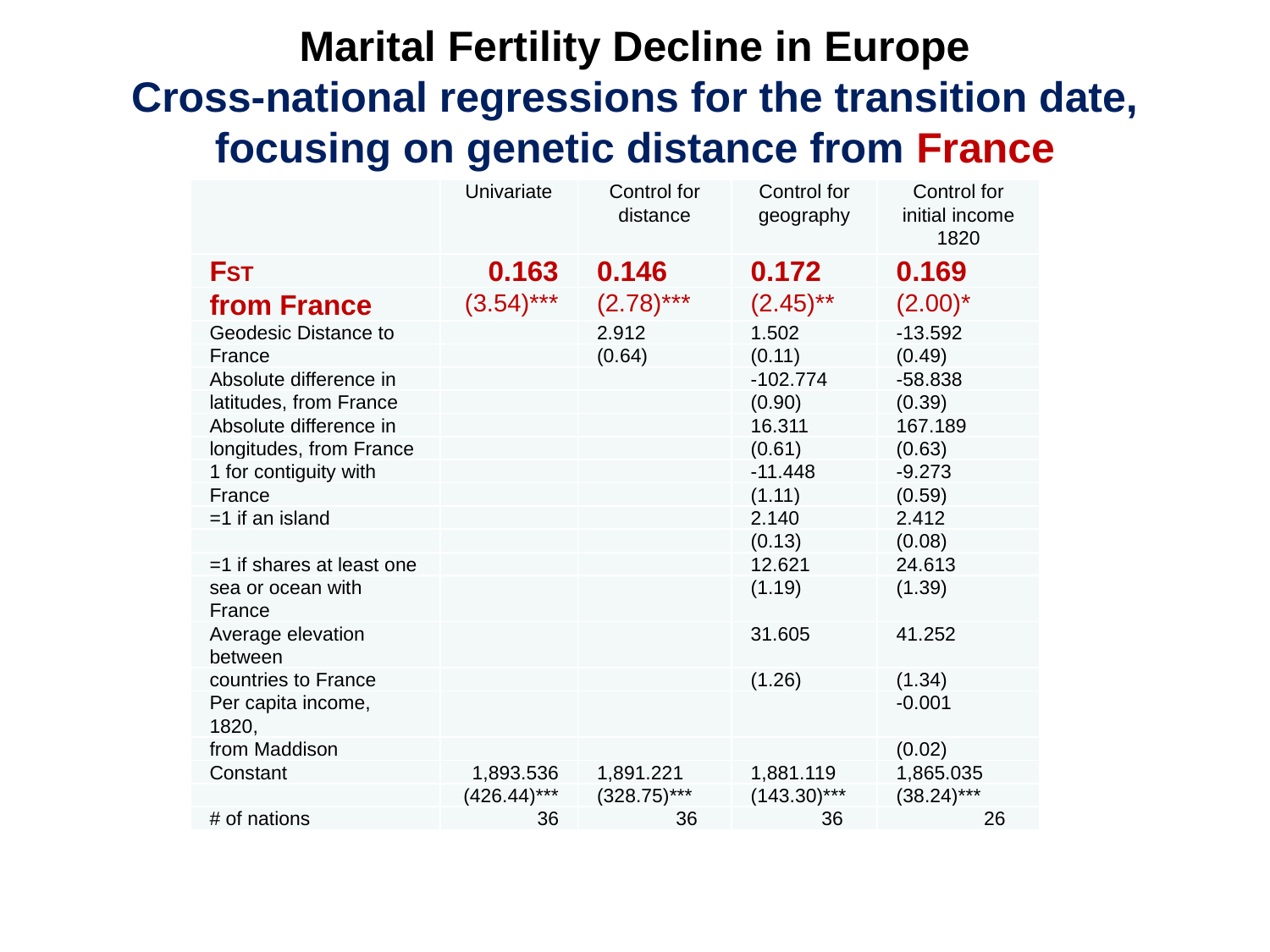

# Marital Fertility Decline in Europe Cross-national regressions for the transition date, focusing on genetic distance from France
|  | Univariate | Control for distance | Control for geography | Control for initial income 1820 |
| --- | --- | --- | --- | --- |
| FST | 0.163 | 0.146 | 0.172 | 0.169 |
| from France | (3.54)\*\*\* | (2.78)\*\*\* | (2.45)\*\* | (2.00)\* |
| Geodesic Distance to |  | 2.912 | 1.502 | -13.592 |
| France |  | (0.64) | (0.11) | (0.49) |
| Absolute difference in |  |  | -102.774 | -58.838 |
| latitudes, from France |  |  | (0.90) | (0.39) |
| Absolute difference in |  |  | 16.311 | 167.189 |
| longitudes, from France |  |  | (0.61) | (0.63) |
| 1 for contiguity with |  |  | -11.448 | -9.273 |
| France |  |  | (1.11) | (0.59) |
| =1 if an island |  |  | 2.140 | 2.412 |
|  |  |  | (0.13) | (0.08) |
| =1 if shares at least one |  |  | 12.621 | 24.613 |
| sea or ocean with France |  |  | (1.19) | (1.39) |
| Average elevation between |  |  | 31.605 | 41.252 |
| countries to France |  |  | (1.26) | (1.34) |
| Per capita income, 1820, |  |  |  | -0.001 |
| from Maddison |  |  |  | (0.02) |
| Constant | 1,893.536 | 1,891.221 | 1,881.119 | 1,865.035 |
|  | (426.44)\*\*\* | (328.75)\*\*\* | (143.30)\*\*\* | (38.24)\*\*\* |
| # of nations | 36 | 36 | 36 | 26 |